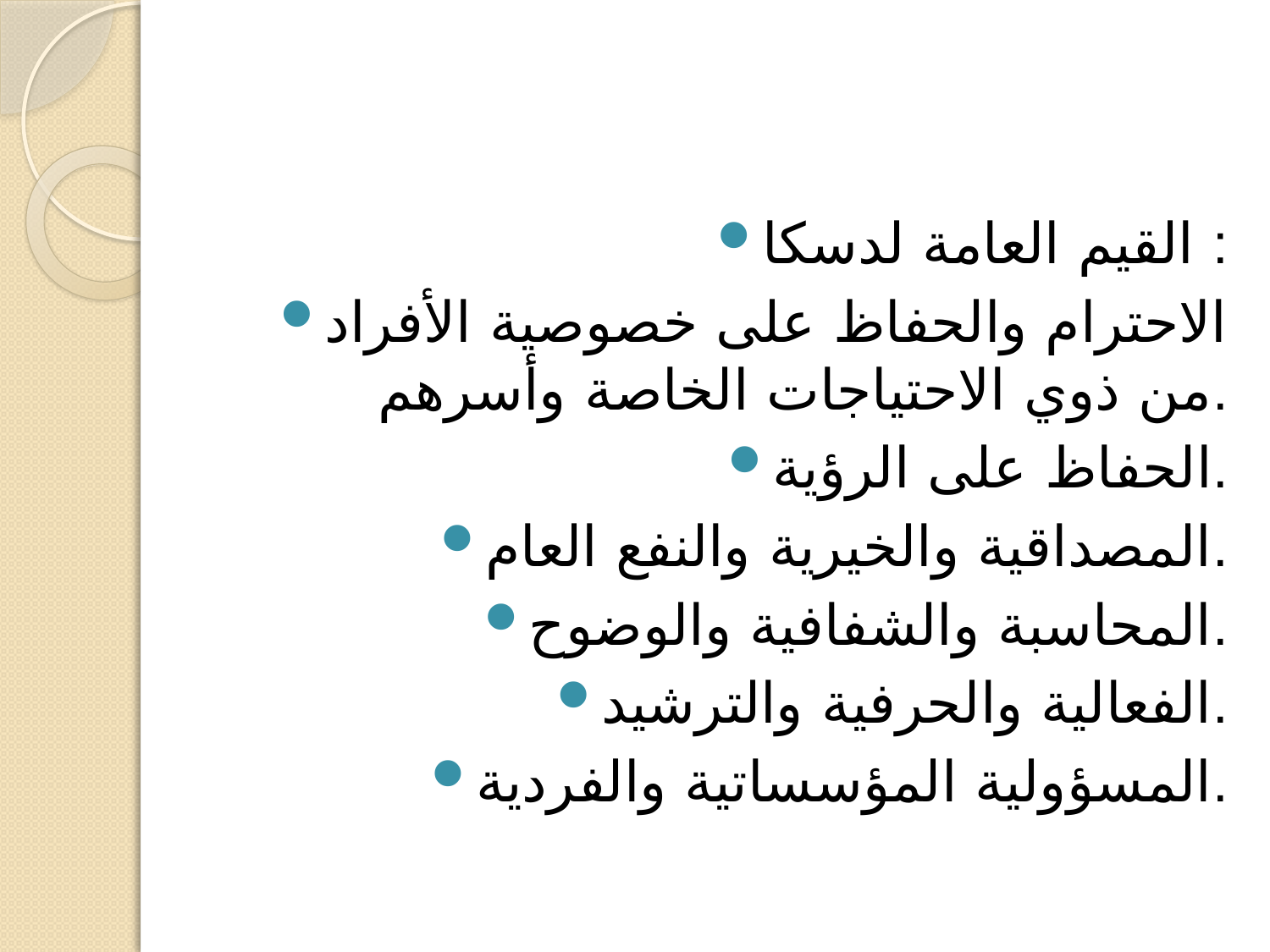

القيم العامة لدسكا :
الاحترام والحفاظ على خصوصية الأفراد من ذوي الاحتياجات الخاصة وأسرهم.
الحفاظ على الرؤية.
المصداقية والخيرية والنفع العام.
المحاسبة والشفافية والوضوح.
الفعالية والحرفية والترشيد.
المسؤولية المؤسساتية والفردية.